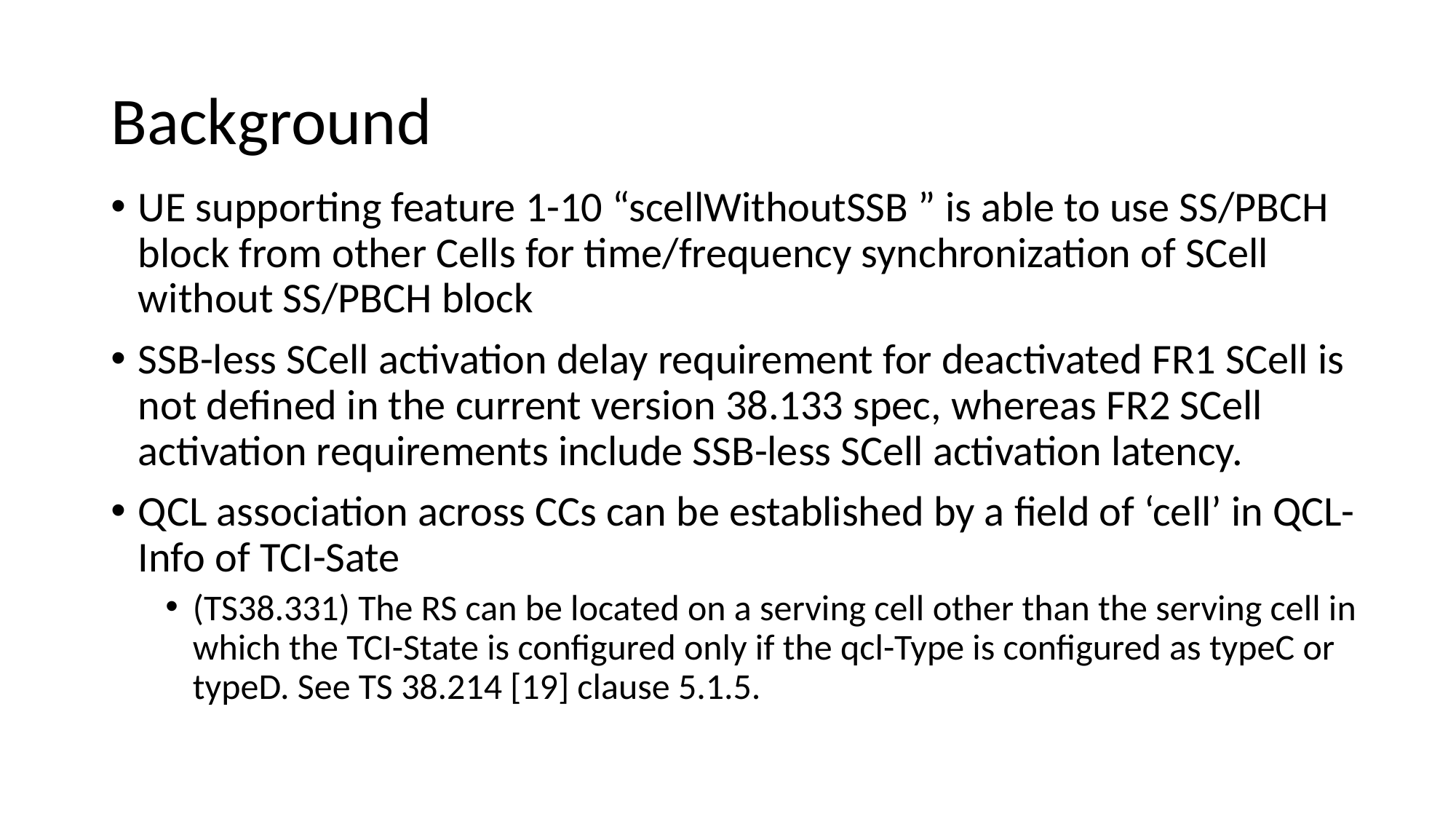

# Background
UE supporting feature 1-10 “scellWithoutSSB ” is able to use SS/PBCH block from other Cells for time/frequency synchronization of SCell without SS/PBCH block
SSB-less SCell activation delay requirement for deactivated FR1 SCell is not defined in the current version 38.133 spec, whereas FR2 SCell activation requirements include SSB-less SCell activation latency.
QCL association across CCs can be established by a field of ‘cell’ in QCL-Info of TCI-Sate
(TS38.331) The RS can be located on a serving cell other than the serving cell in which the TCI-State is configured only if the qcl-Type is configured as typeC or typeD. See TS 38.214 [19] clause 5.1.5.